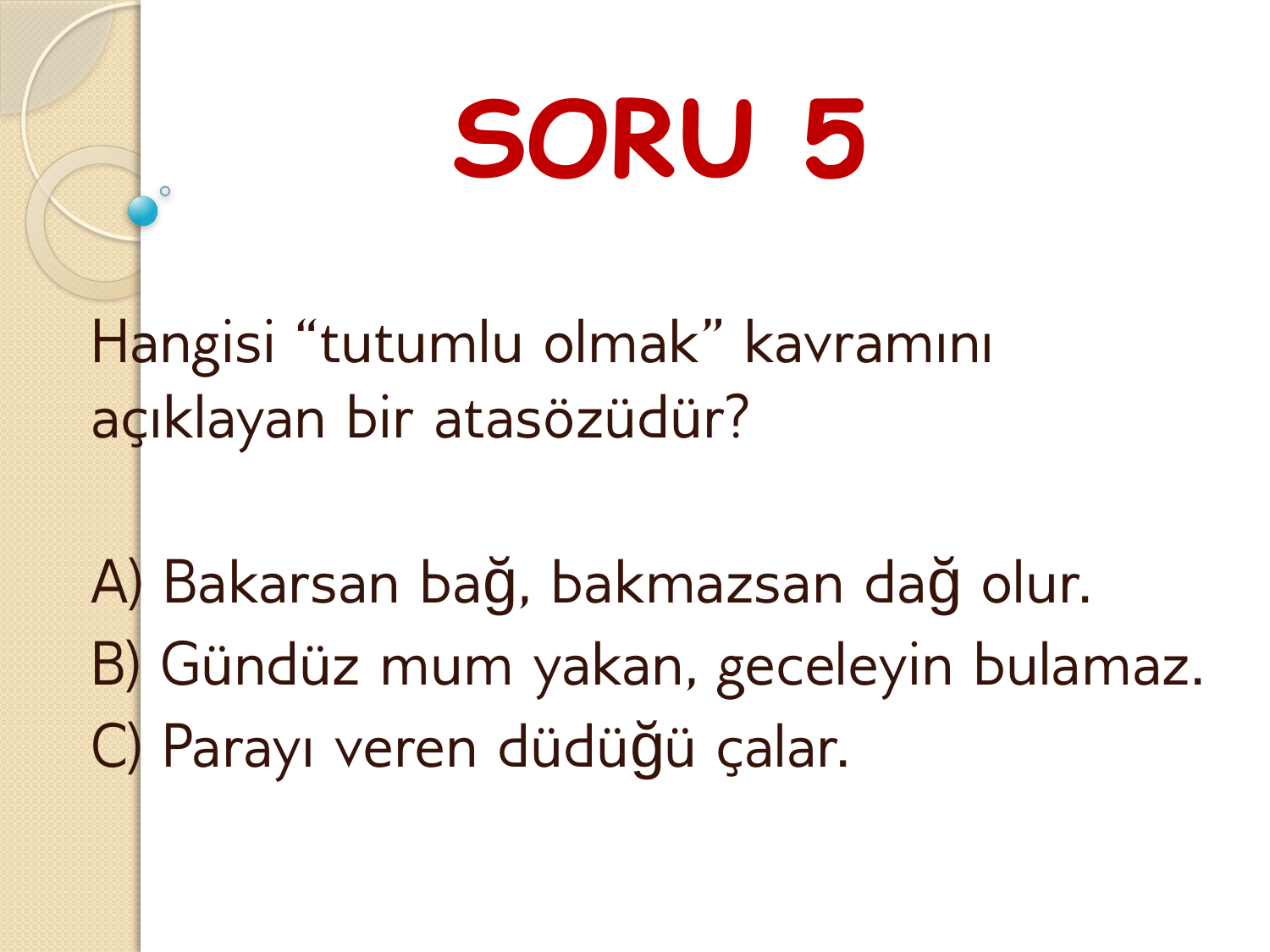

# SORU 5

Hangisi “tutumlu olmak” kavramını açıklayan bir atasözüdür?

A) Bakarsan bağ, bakmazsan dağ olur.
B) Gündüz mum yakan, geceleyin bulamaz.
C) Parayı veren düdüğü çalar.